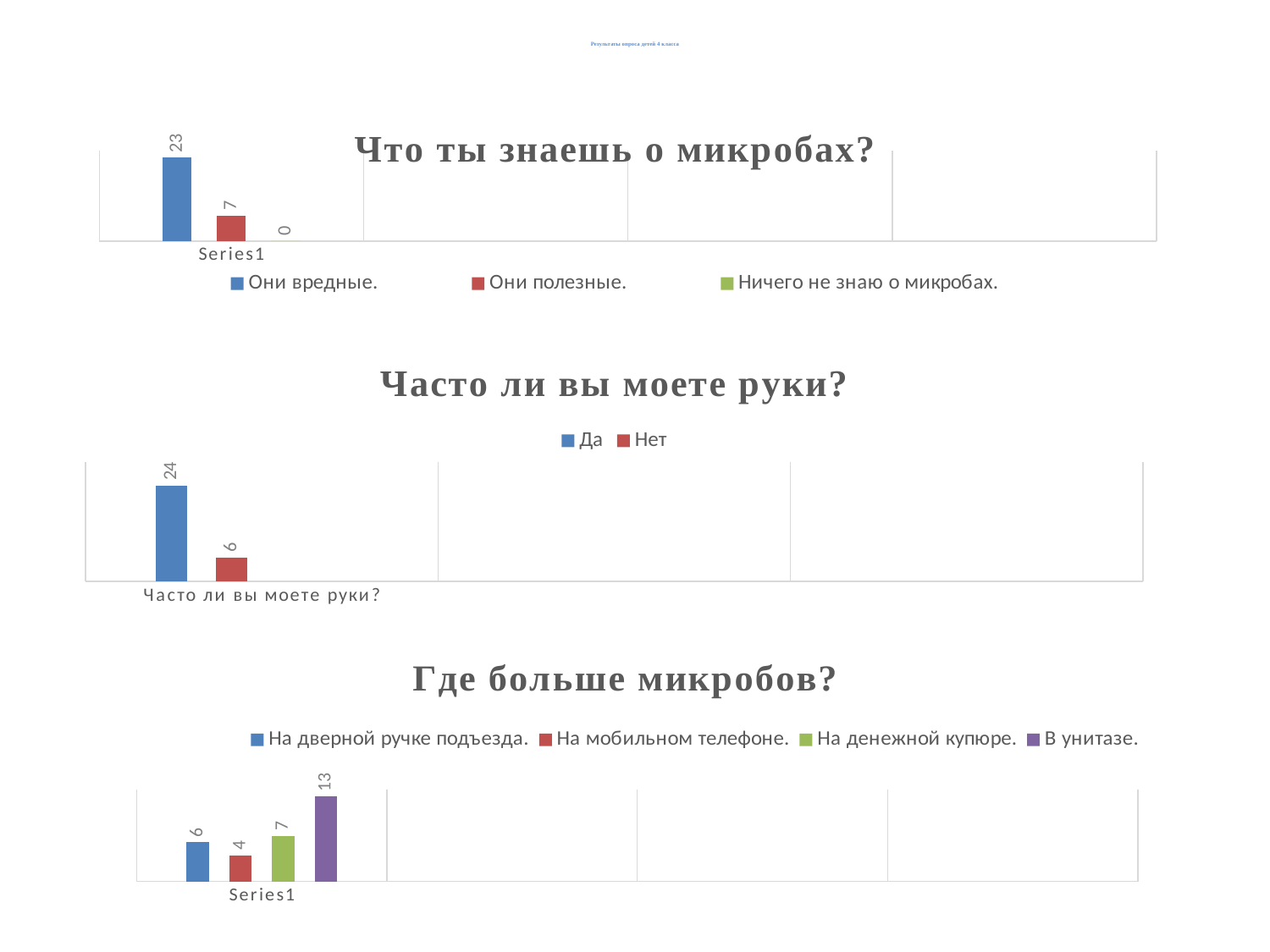

# Результаты опроса детей 4 класса

### Chart: Что ты знаешь о микробах?

| Category | Они вредные. | Они полезные. | Ничего не знаю о микробах. |
|---|---|---|---|
|  | 23.0 | 7.0 | 0.0 |
|  | None | None | None |
|  | None | None | None |
|  | None | None | None |

### Chart: Часто ли вы моете руки?

| Category | Да | Нет | Столбец1 | Столбец2 |
|---|---|---|---|---|
| Часто ли вы моете руки? | 24.0 | 6.0 | None | None |

### Chart: Где больше микробов?

| Category | На дверной ручке подъезда. | На мобильном телефоне. | На денежной купюре. | В унитазе. |
|---|---|---|---|---|
|  | 6.0 | 4.0 | 7.0 | 13.0 |
|  | None | None | None | None |
|  | None | None | None | None |
|  | None | None | None | None |